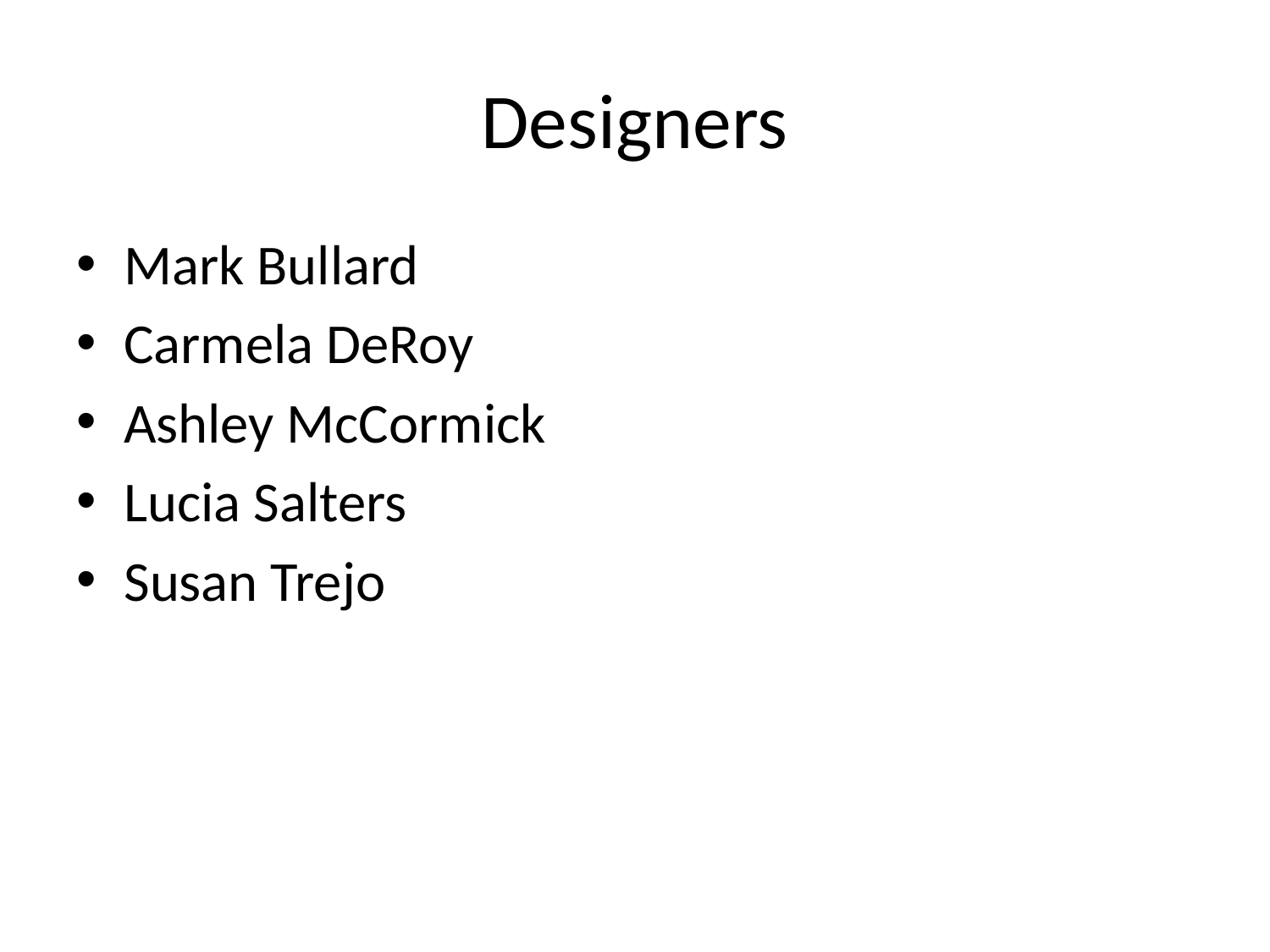

# Designers
Mark Bullard
Carmela DeRoy
Ashley McCormick
Lucia Salters
Susan Trejo